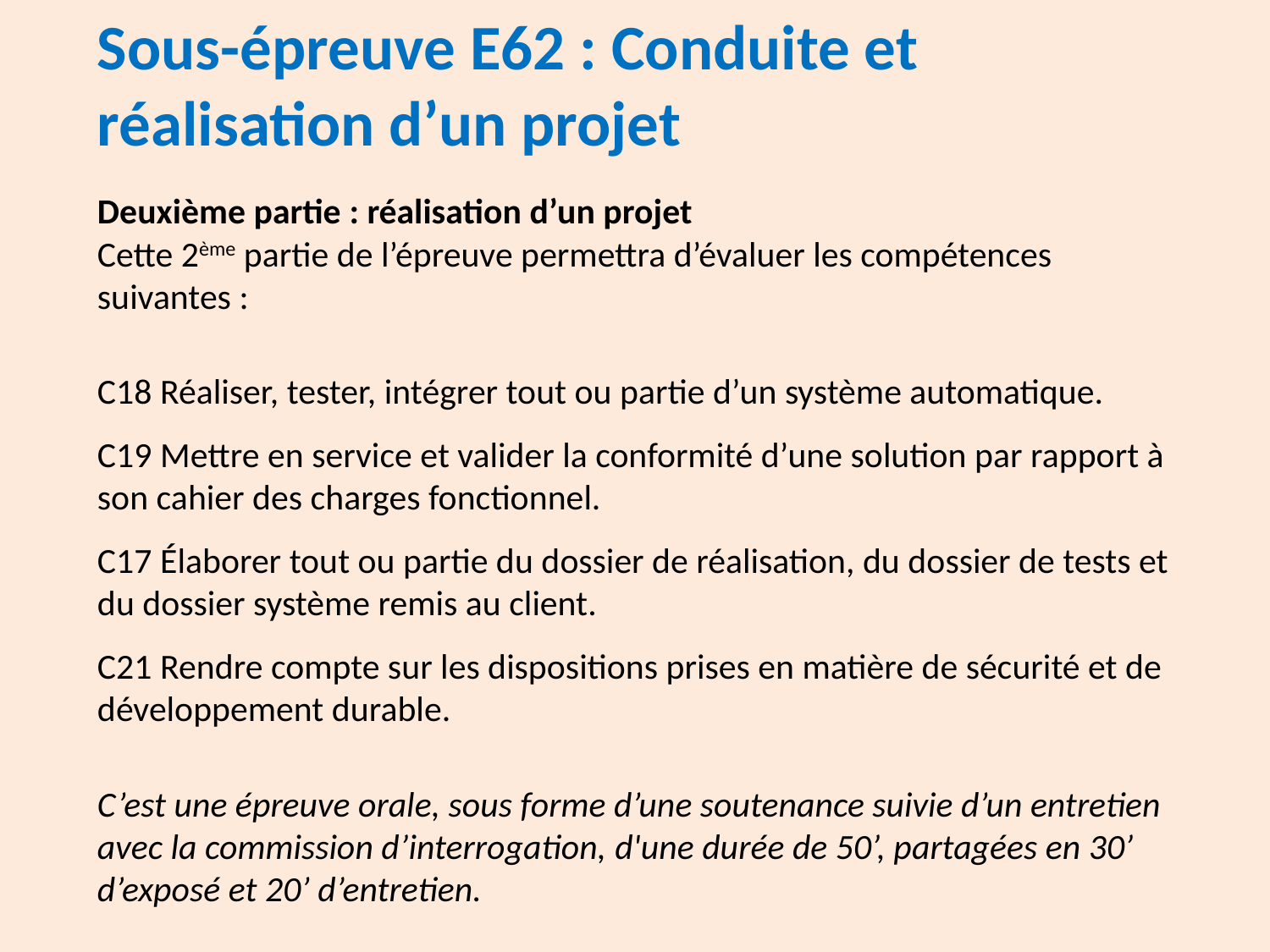

Sous-épreuve E62 : Conduite et réalisation d’un projet
Deuxième partie : réalisation d’un projet
Cette 2ème partie de l’épreuve permettra d’évaluer les compétences suivantes :

C18 Réaliser, tester, intégrer tout ou partie d’un système automatique.
C19 Mettre en service et valider la conformité d’une solution par rapport à son cahier des charges fonctionnel.
C17 Élaborer tout ou partie du dossier de réalisation, du dossier de tests et du dossier système remis au client.
C21 Rendre compte sur les dispositions prises en matière de sécurité et de développement durable.

C’est une épreuve orale, sous forme d’une soutenance suivie d’un entretien avec la commission d’interrogation, d'une durée de 50’, partagées en 30’ d’exposé et 20’ d’entretien.